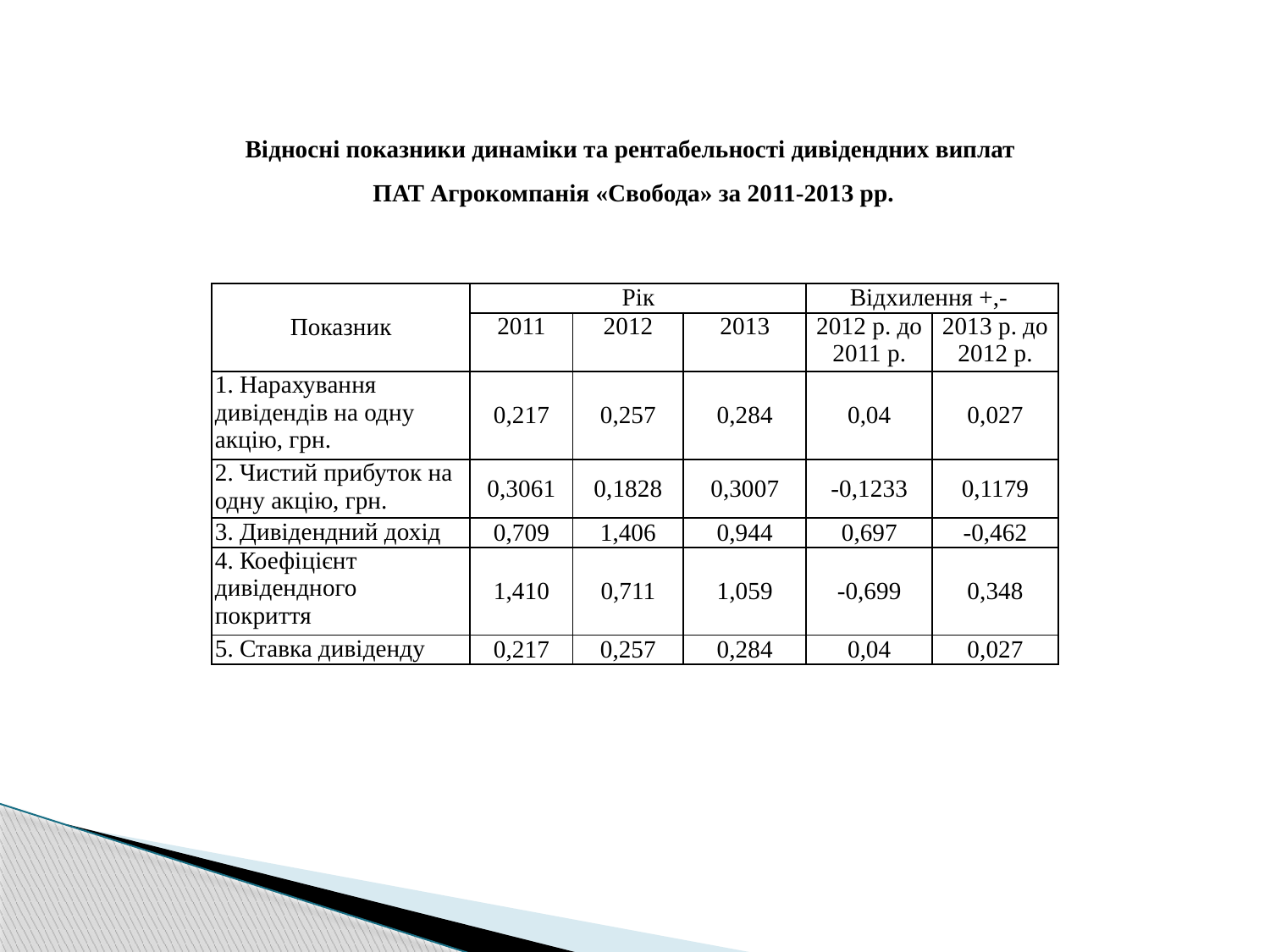

Відносні показники динаміки та рентабельності дивідендних виплат
ПАТ Агрокомпанія «Свобода» за 2011-2013 рр.

| Показник | Рік |  |  | Відхилення +,- |  |
| --- | --- | --- | --- | --- | --- |
|  | 2011 | 2012 | 2013 | 2012 р. до 2011 р. | 2013 р. до 2012 р. |
| 1. Нарахування дивідендів на одну акцію, грн. | 0,217 | 0,257 | 0,284 | 0,04 | 0,027 |
| 2. Чистий прибуток на одну акцію, грн. | 0,3061 | 0,1828 | 0,3007 | -0,1233 | 0,1179 |
| 3. Дивідендний дохід | 0,709 | 1,406 | 0,944 | 0,697 | -0,462 |
| 4. Коефіцієнт дивідендного покриття | 1,410 | 0,711 | 1,059 | -0,699 | 0,348 |
| 5. Ставка дивіденду | 0,217 | 0,257 | 0,284 | 0,04 | 0,027 |